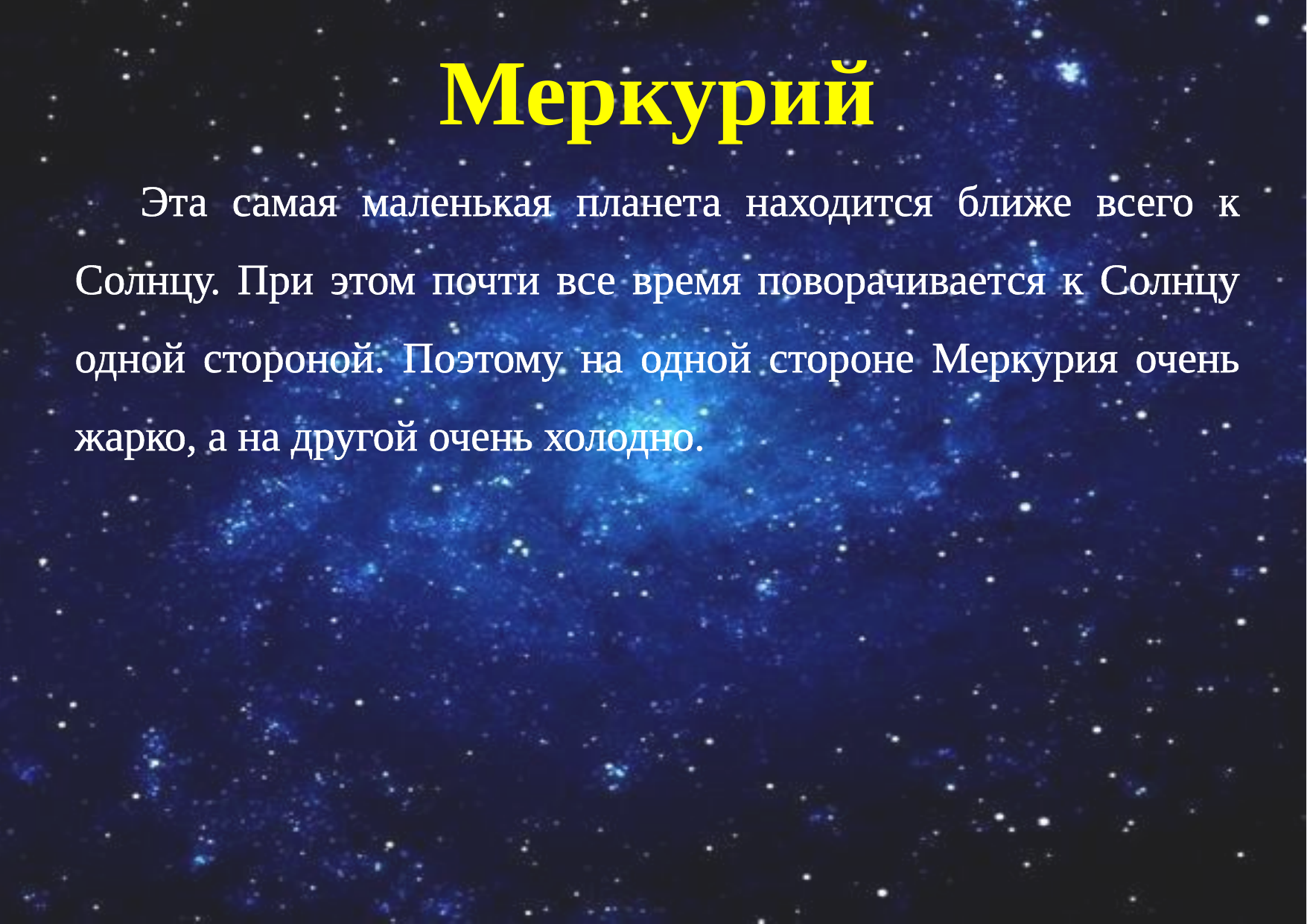

Меркурий
Эта самая маленькая планета находится ближе всего к Солнцу. При этом почти все время поворачивается к Солнцу одной стороной. Поэтому на одной стороне Меркурия очень жарко, а на другой очень холодно.